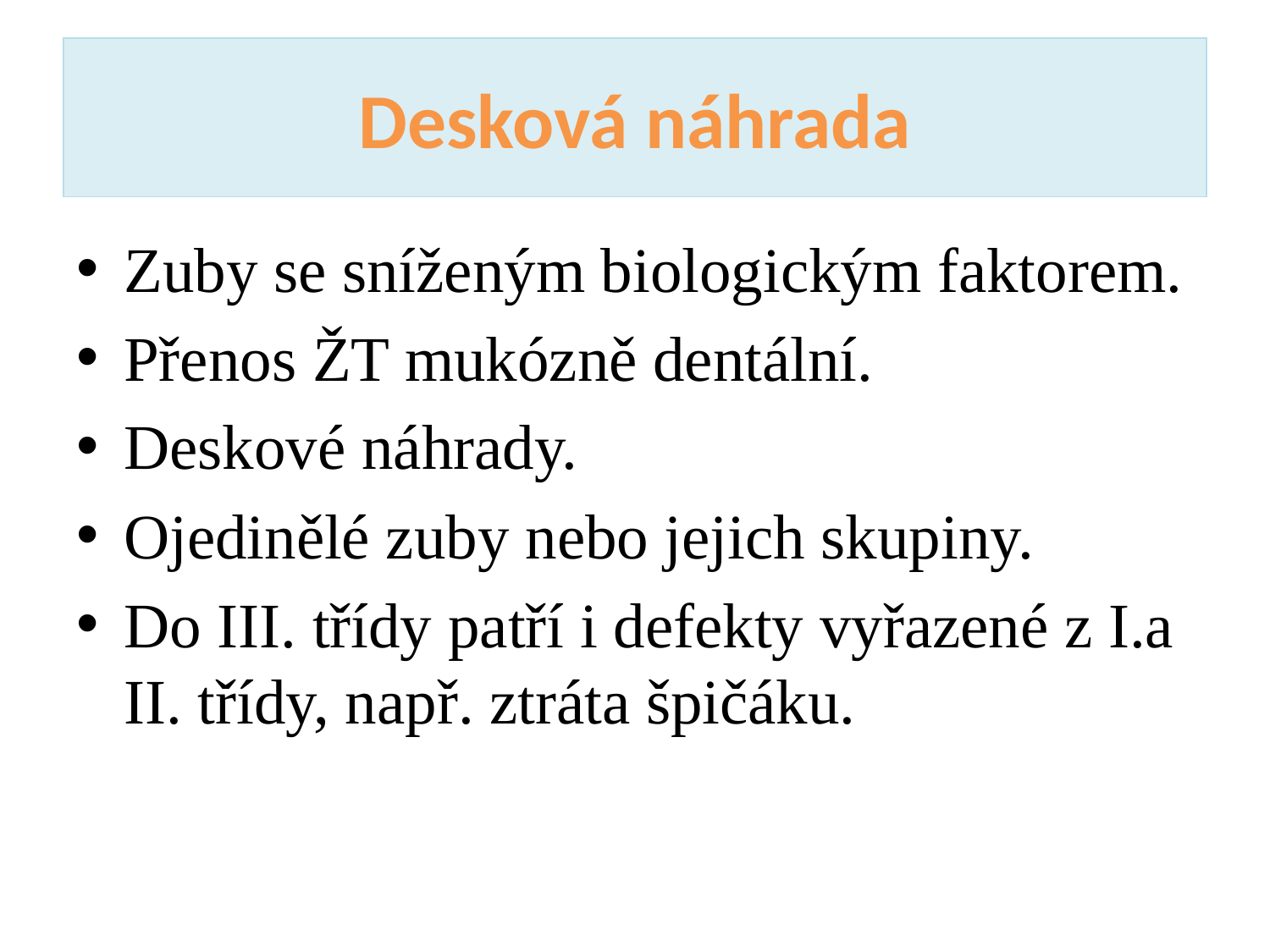

# Desková náhrada
Zuby se sníženým biologickým faktorem.
Přenos ŽT mukózně dentální.
Deskové náhrady.
Ojedinělé zuby nebo jejich skupiny.
Do III. třídy patří i defekty vyřazené z I.a II. třídy, např. ztráta špičáku.